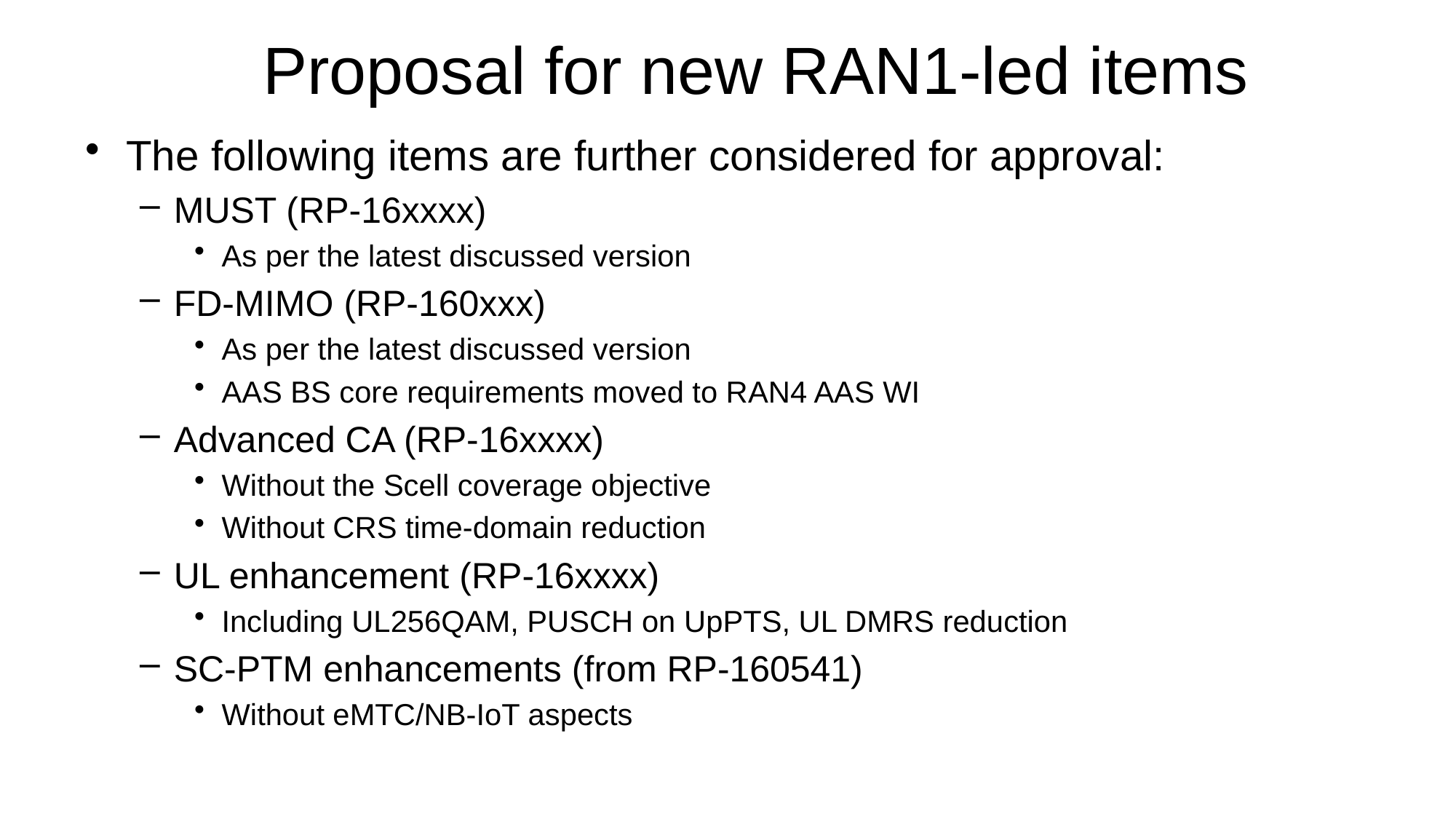

# Proposal for new RAN1-led items
The following items are further considered for approval:
MUST (RP-16xxxx)
As per the latest discussed version
FD-MIMO (RP-160xxx)
As per the latest discussed version
AAS BS core requirements moved to RAN4 AAS WI
Advanced CA (RP-16xxxx)
Without the Scell coverage objective
Without CRS time-domain reduction
UL enhancement (RP-16xxxx)
Including UL256QAM, PUSCH on UpPTS, UL DMRS reduction
SC-PTM enhancements (from RP-160541)
Without eMTC/NB-IoT aspects